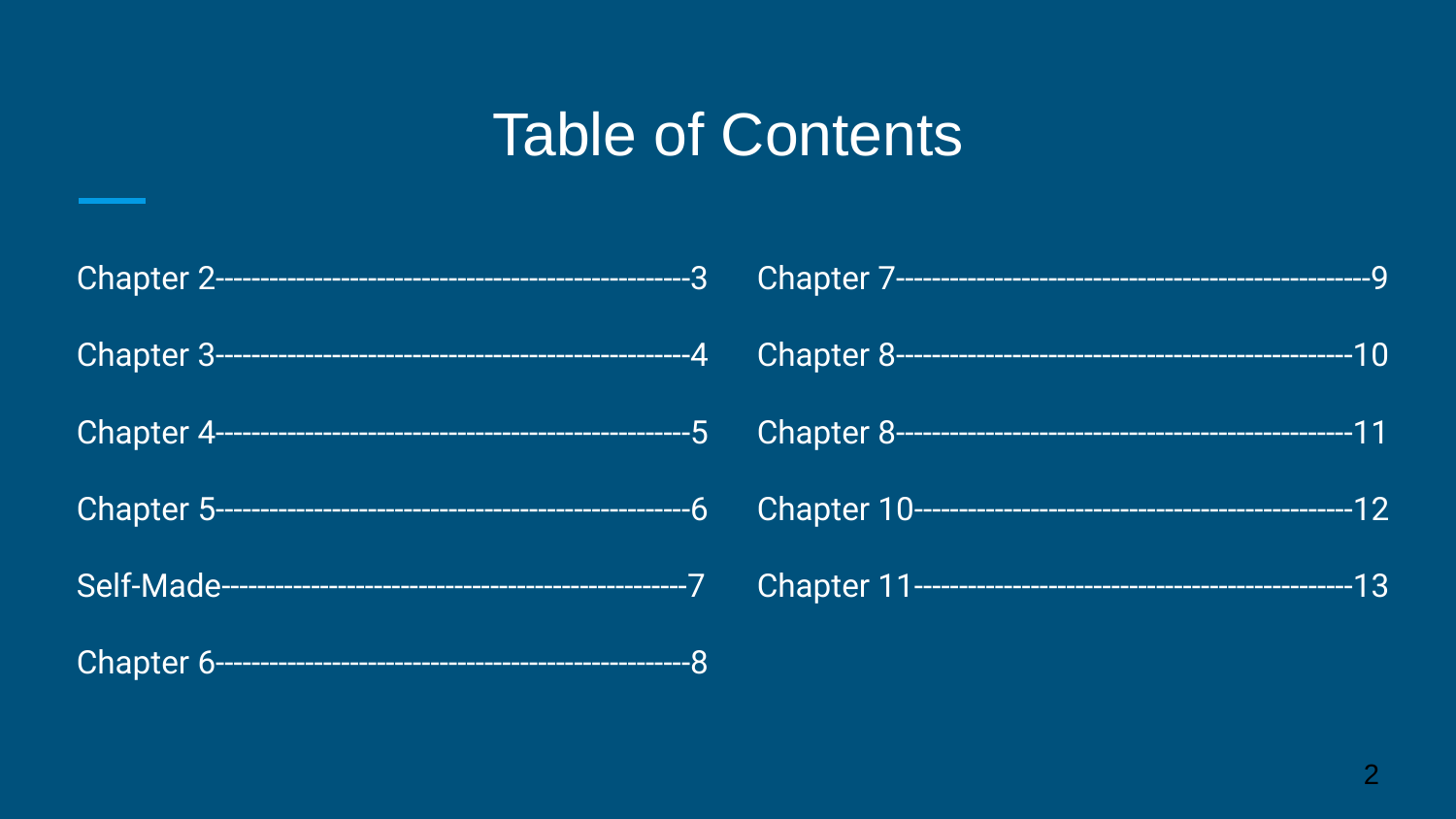

# Table of Contents
Chapter 2-----------------------------------------------------3
Chapter 3-----------------------------------------------------4
Chapter 4-----------------------------------------------------5
Chapter 5-----------------------------------------------------6
Self-Made----------------------------------------------------7
Chapter 6-----------------------------------------------------8

Chapter 7-----------------------------------------------------9
Chapter 8---------------------------------------------------10
Chapter 8---------------------------------------------------11
Chapter 10-------------------------------------------------12
Chapter 11-------------------------------------------------13

2